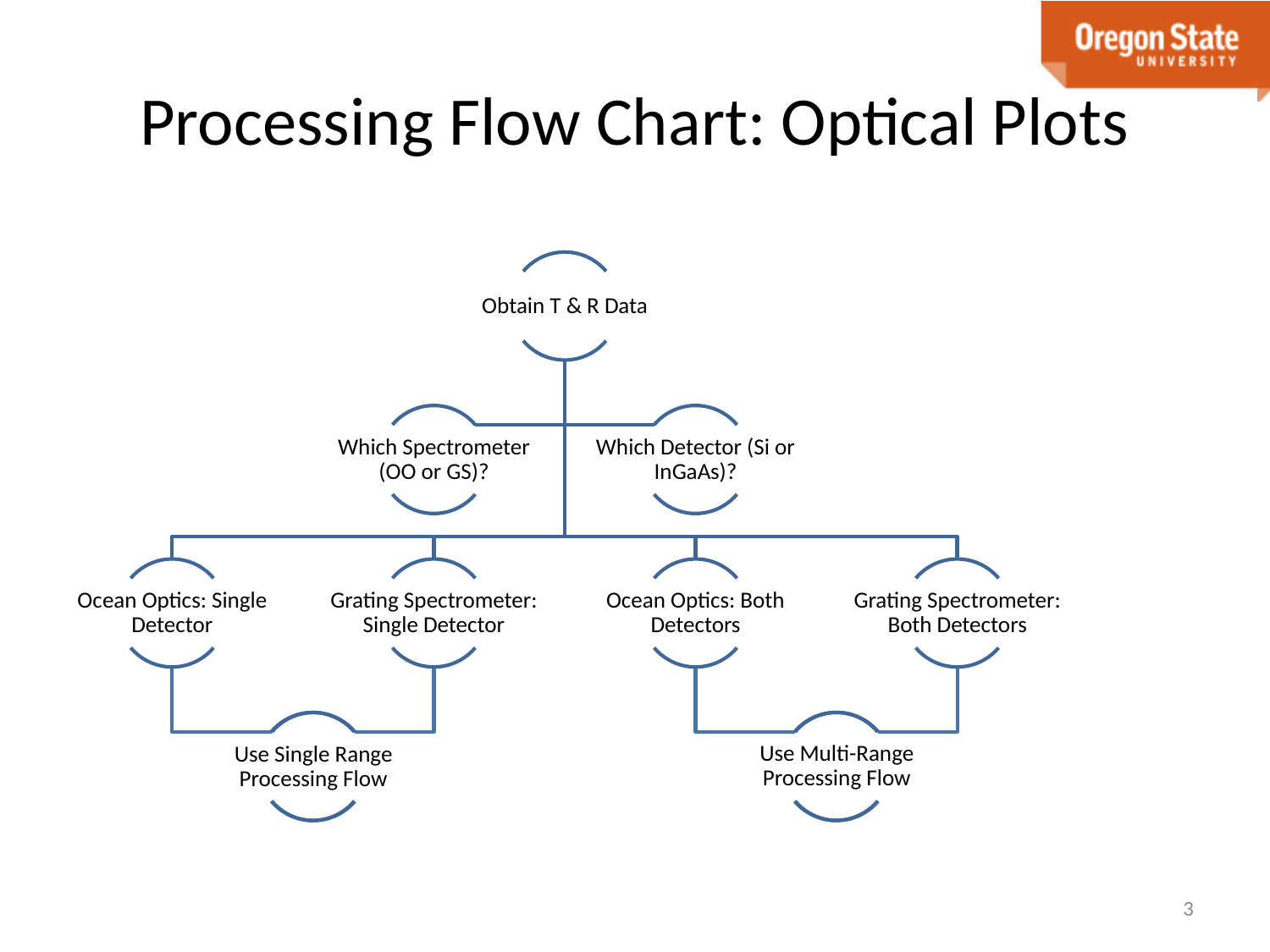

# Processing Flow Chart: Optical Plots
Obtain T & R Data
Ocean Optics: Single Detector

Grating Spectrometer: Single Detector
Use Single Range Processing Flow
Ocean Optics: Both Detectors

Grating Spectrometer: Both Detectors
Use Multi-Range Processing Flow
Which Spectrometer (OO or GS)?
Which Detector (Si or InGaAs)?
3